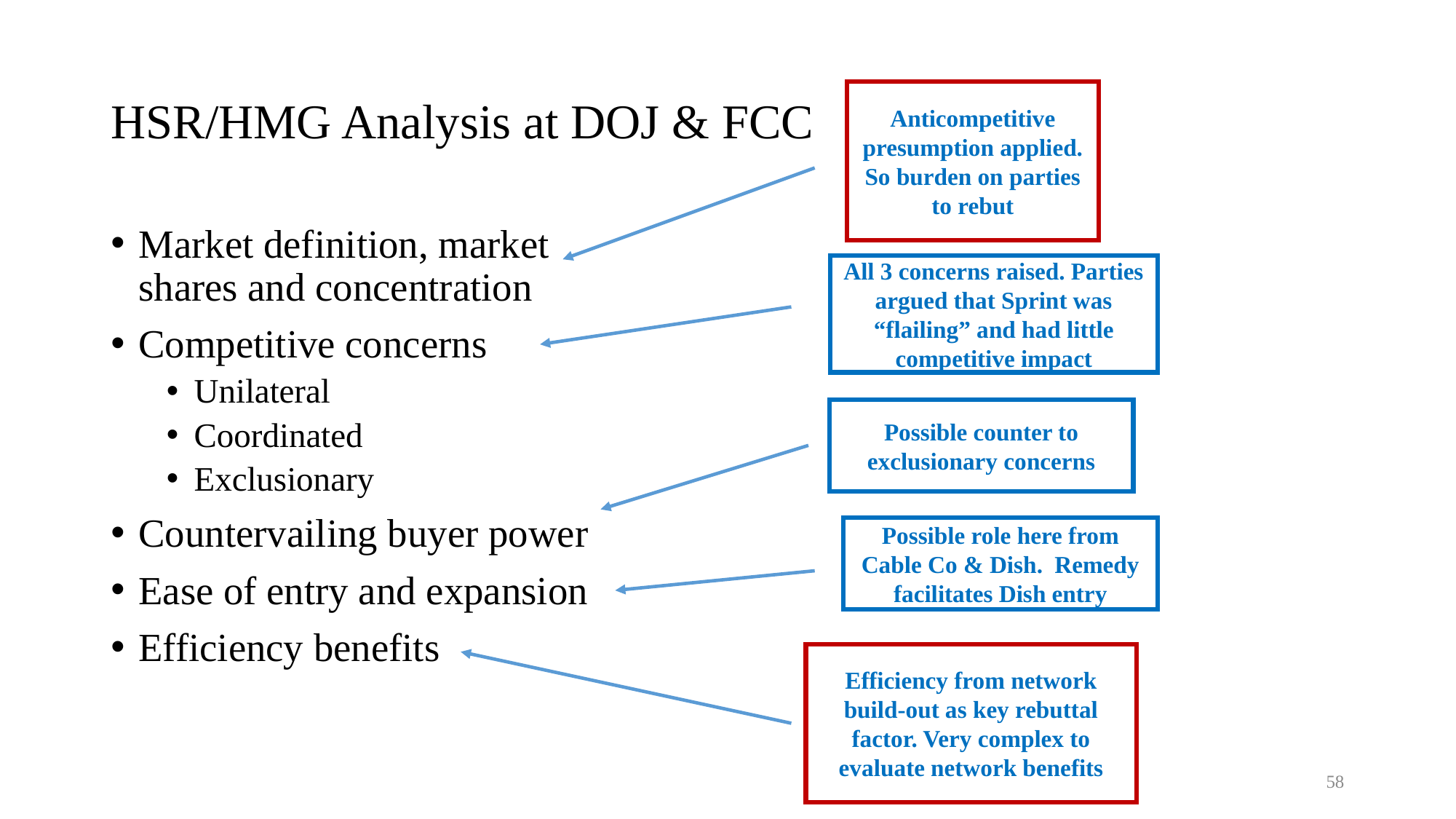

# HSR/HMG Analysis at DOJ & FCC
Anticompetitive presumption applied. So burden on parties to rebut
Market definition, market shares and concentration
Competitive concerns
Unilateral
Coordinated
Exclusionary
Countervailing buyer power
Ease of entry and expansion
Efficiency benefits
All 3 concerns raised. Parties argued that Sprint was “flailing” and had little competitive impact
Possible counter to exclusionary concerns
Possible role here from Cable Co & Dish.  Remedy facilitates Dish entry
Efficiency from network build-out as key rebuttal factor. Very complex to evaluate network benefits
58